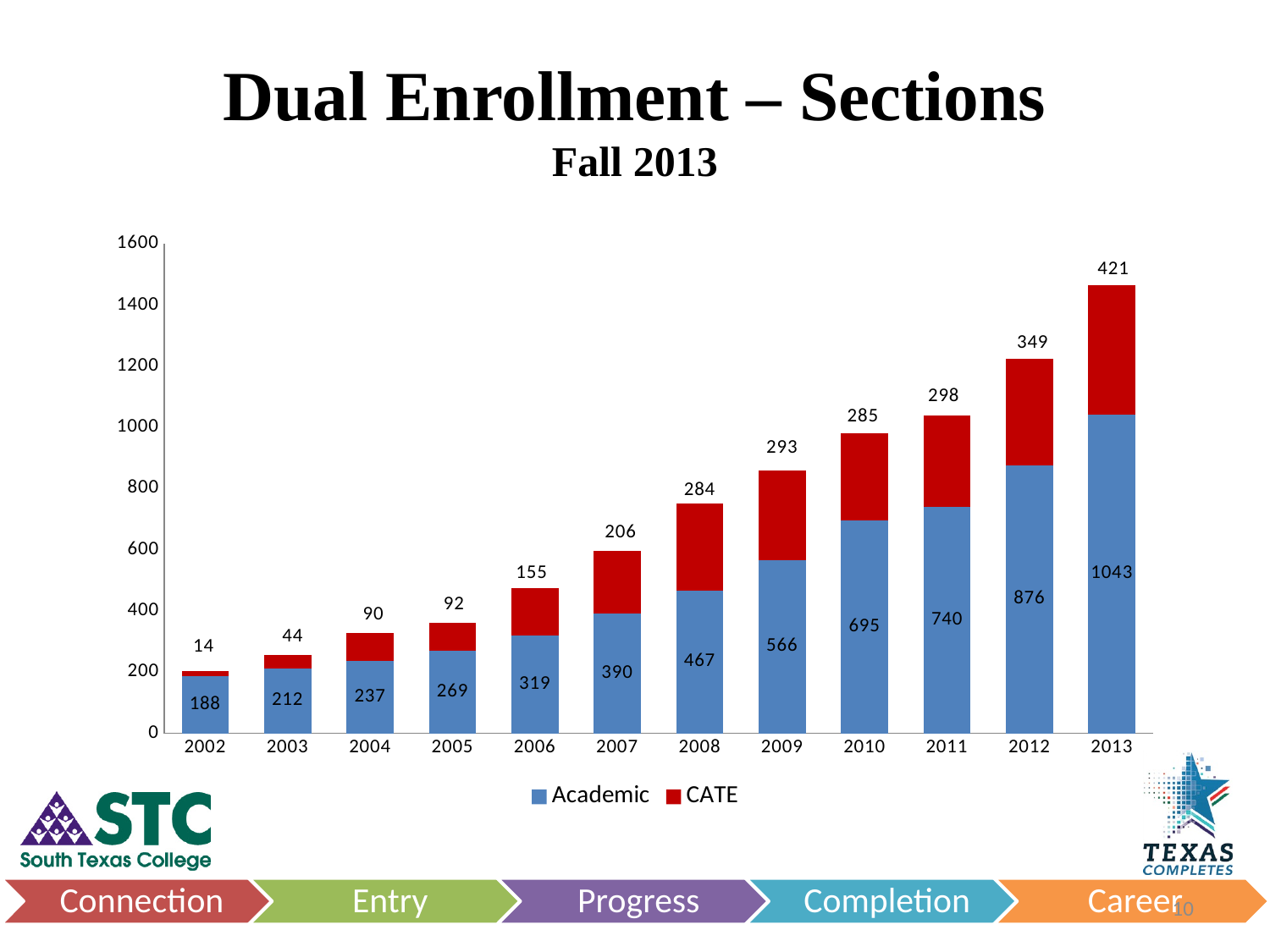

# Dual Enrollment – Sections Fall 2013

### Chart

| Category | Academic | CATE |
|---|---|---|
| 2002 | 188.0 | 14.0 |
| 2003 | 212.0 | 44.0 |
| 2004 | 237.0 | 90.0 |
| 2005 | 269.0 | 92.0 |
| 2006 | 319.0 | 155.0 |
| 2007 | 390.0 | 206.0 |
| 2008 | 467.0 | 284.0 |
| 2009 | 566.0 | 293.0 |
| 2010 | 695.0 | 285.0 |
| 2011 | 740.0 | 298.0 |
| 2012 | 876.0 | 349.0 |
| 2013 | 1043.0 | 421.0 |
10